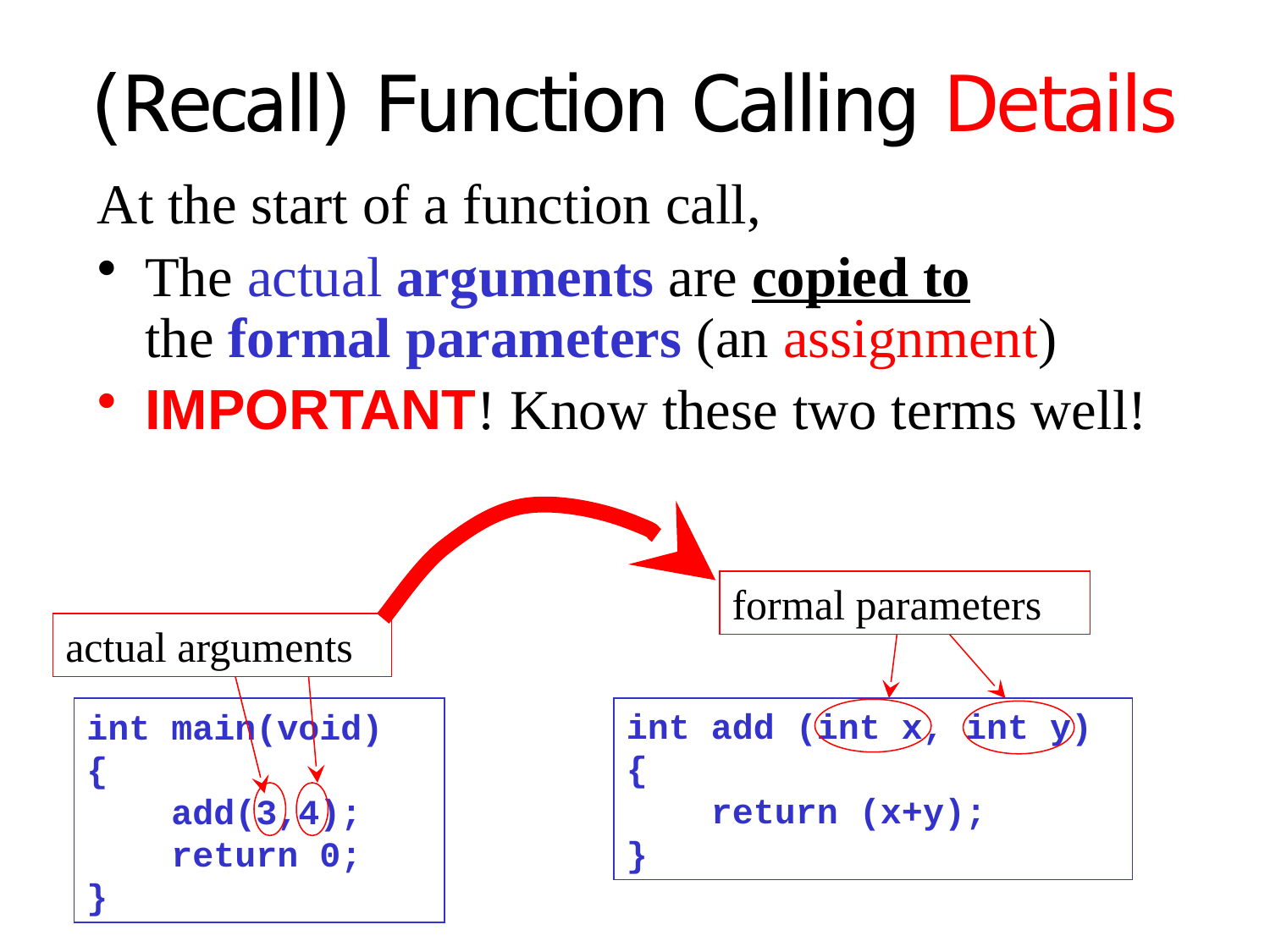

# (Recall) Function Calling Details
At the start of a function call,
The actual arguments are copied to
the formal parameters (an assignment)
IMPORTANT! Know these two terms well!

formal parameters
actual arguments

int main(void)
{
    add(3,4);
    return 0;
}
int add (int x, int y)
{
    return (x+y);
}